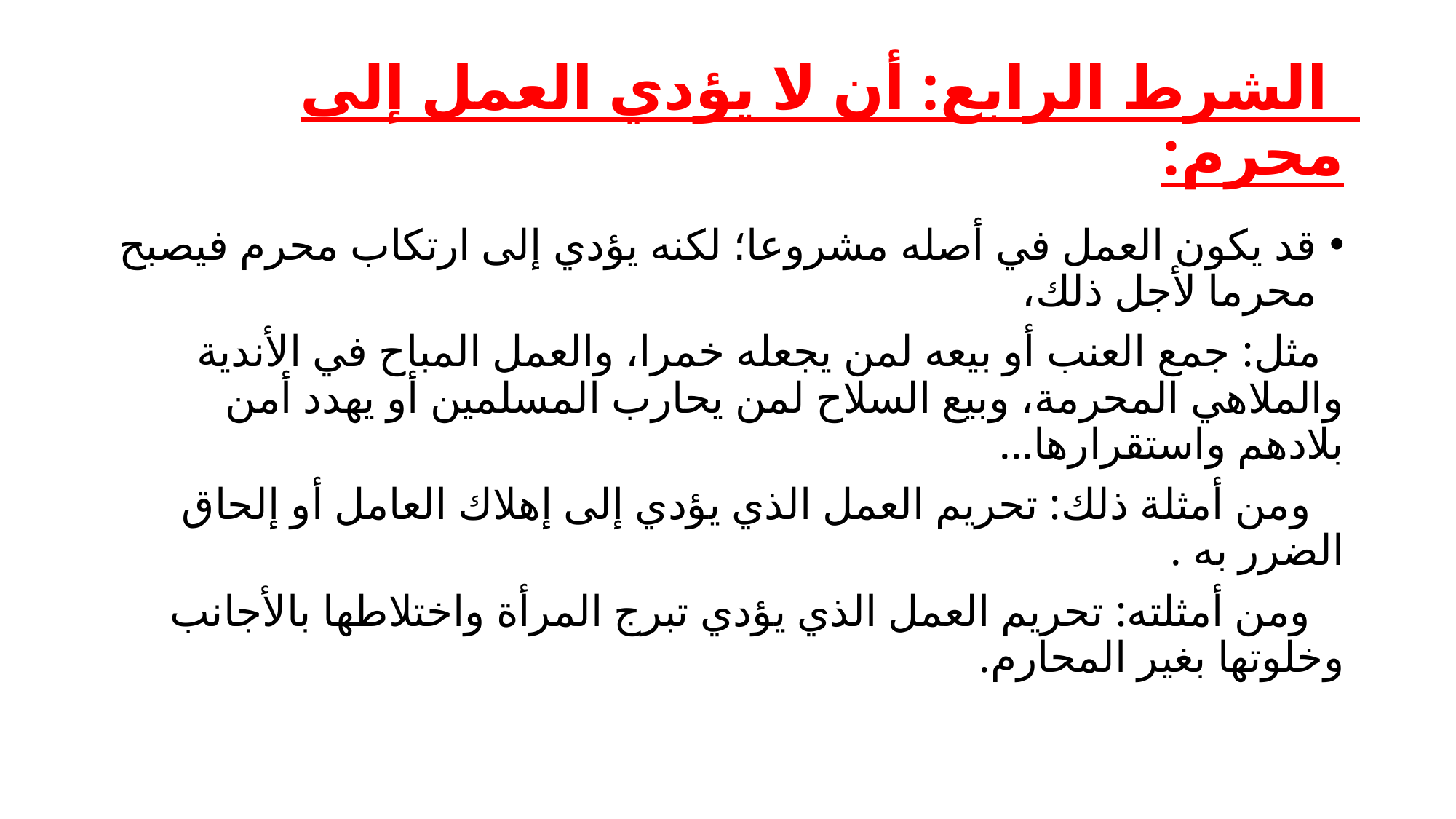

# الشرط الرابع: أن لا يؤدي العمل إلى محرم:
قد يكون العمل في أصله مشروعا؛ لكنه يؤدي إلى ارتكاب محرم فيصبح محرما لأجل ذلك،
  مثل: جمع العنب أو بيعه لمن يجعله خمرا، والعمل المباح في الأندية والملاهي المحرمة، وبيع السلاح لمن يحارب المسلمين أو يهدد أمن بلادهم واستقرارها...
   ومن أمثلة ذلك: تحريم العمل الذي يؤدي إلى إهلاك العامل أو إلحاق الضرر به .
   ومن أمثلته: تحريم العمل الذي يؤدي تبرج المرأة واختلاطها بالأجانب وخلوتها بغير المحارم.